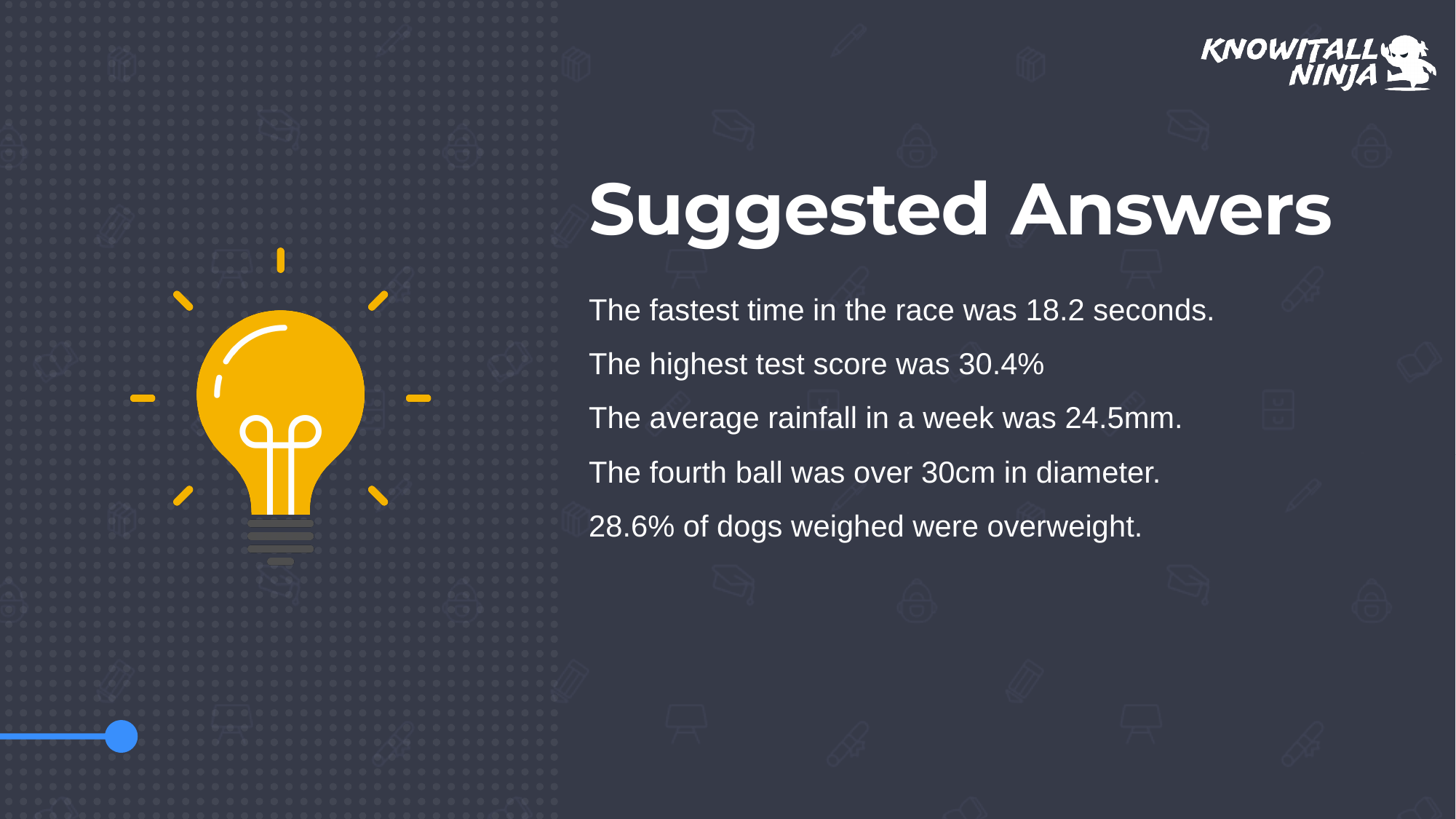

# Suggested Answers
The fastest time in the race was 18.2 seconds.
The highest test score was 30.4%
The average rainfall in a week was 24.5mm.
The fourth ball was over 30cm in diameter.
28.6% of dogs weighed were overweight.